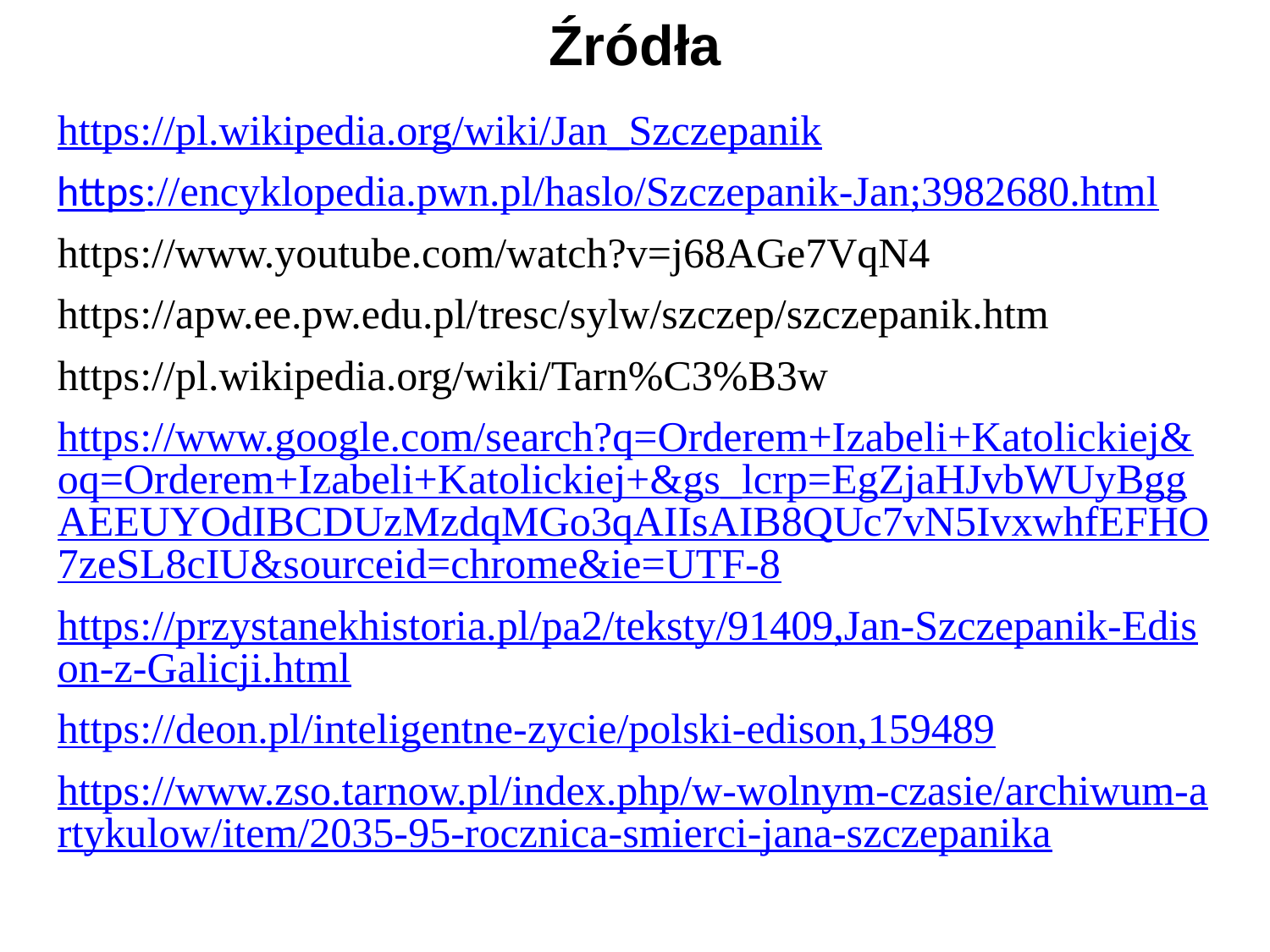

# Źródła
https://pl.wikipedia.org/wiki/Jan_Szczepanik
https://encyklopedia.pwn.pl/haslo/Szczepanik-Jan;3982680.html
https://www.youtube.com/watch?v=j68AGe7VqN4
https://apw.ee.pw.edu.pl/tresc/sylw/szczep/szczepanik.htm
https://pl.wikipedia.org/wiki/Tarn%C3%B3w
https://www.google.com/search?q=Orderem+Izabeli+Katolickiej&oq=Orderem+Izabeli+Katolickiej+&gs_lcrp=EgZjaHJvbWUyBggAEEUYOdIBCDUzMzdqMGo3qAIIsAIB8QUc7vN5IvxwhfEFHO7zeSL8cIU&sourceid=chrome&ie=UTF-8
https://przystanekhistoria.pl/pa2/teksty/91409,Jan-Szczepanik-Edison-z-Galicji.html
https://deon.pl/inteligentne-zycie/polski-edison,159489
https://www.zso.tarnow.pl/index.php/w-wolnym-czasie/archiwum-artykulow/item/2035-95-rocznica-smierci-jana-szczepanika